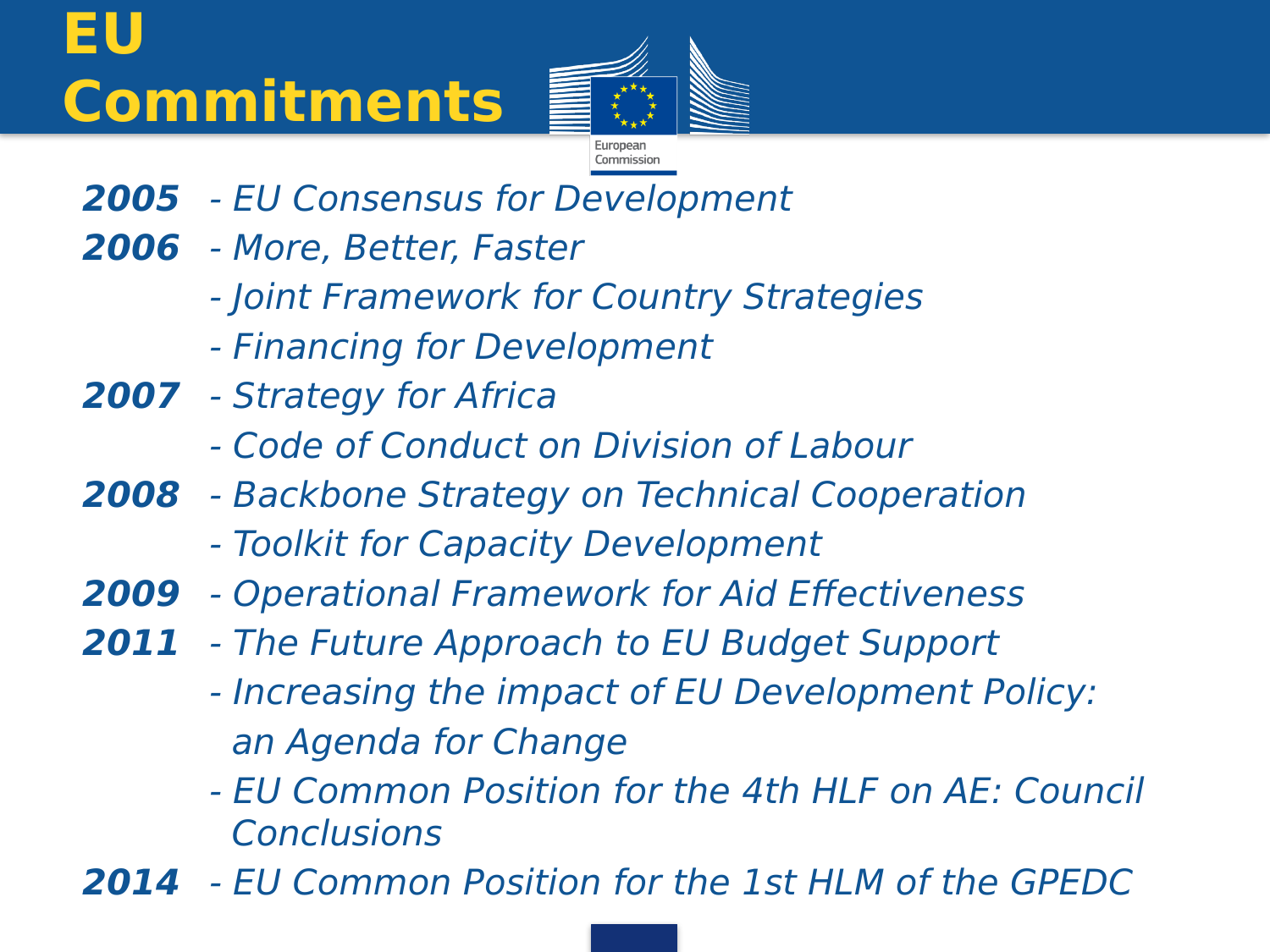

# EU Commitments
2005 	- EU Consensus for Development
2006	- More, Better, Faster
	- Joint Framework for Country Strategies
	- Financing for Development
2007 	- Strategy for Africa
	- Code of Conduct on Division of Labour
2008 	- Backbone Strategy on Technical Cooperation
	- Toolkit for Capacity Development
2009 	- Operational Framework for Aid Effectiveness
2011	- The Future Approach to EU Budget Support
	- Increasing the impact of EU Development Policy:
	  an Agenda for Change
	- EU Common Position for the 4th HLF on AE: Council 	  Conclusions
2014	- EU Common Position for the 1st HLM of the GPEDC